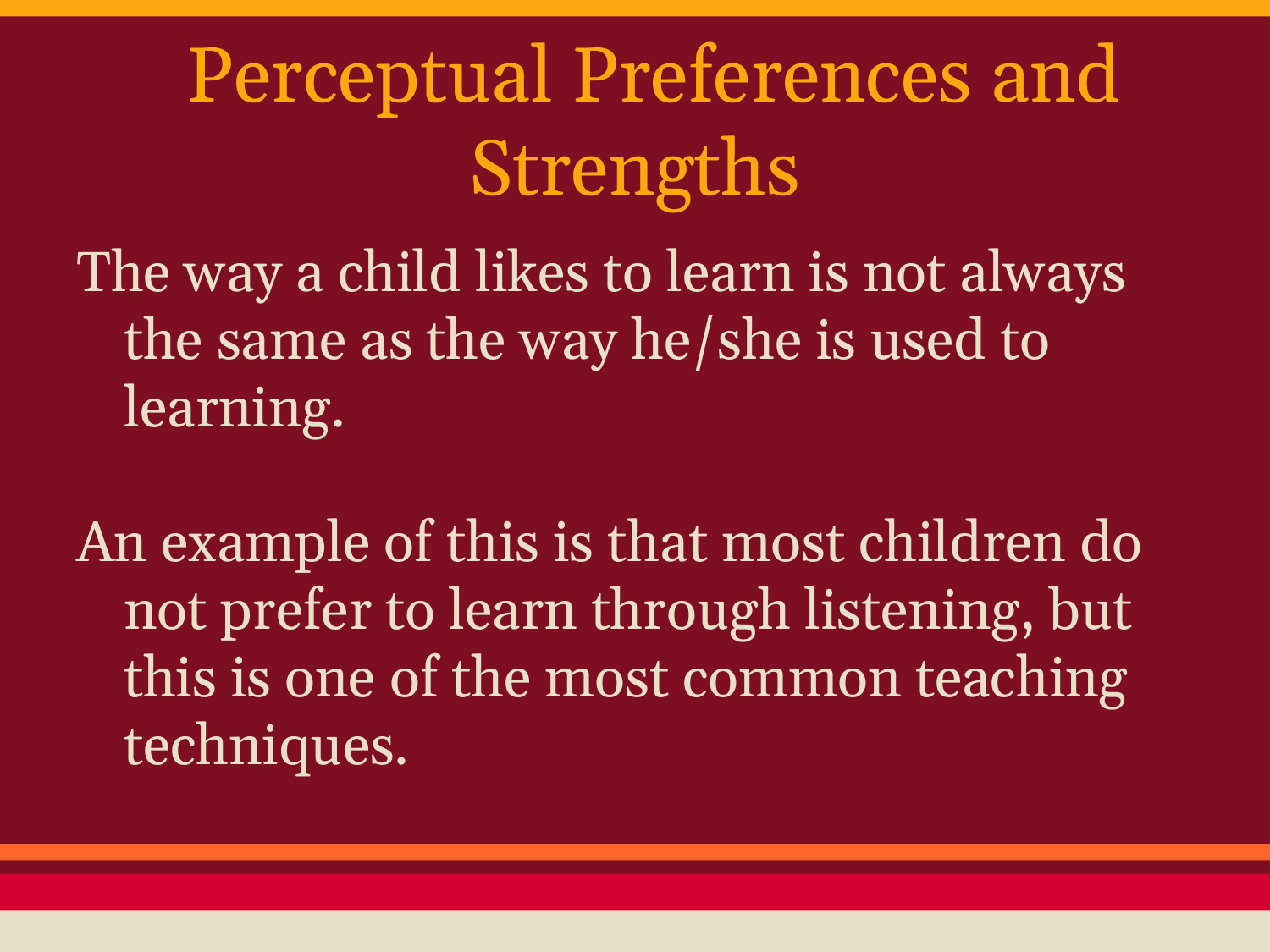

# Perceptual Preferences and Strengths
The way a child likes to learn is not always the same as the way he/she is used to learning.

An example of this is that most children do not prefer to learn through listening, but this is one of the most common teaching techniques.